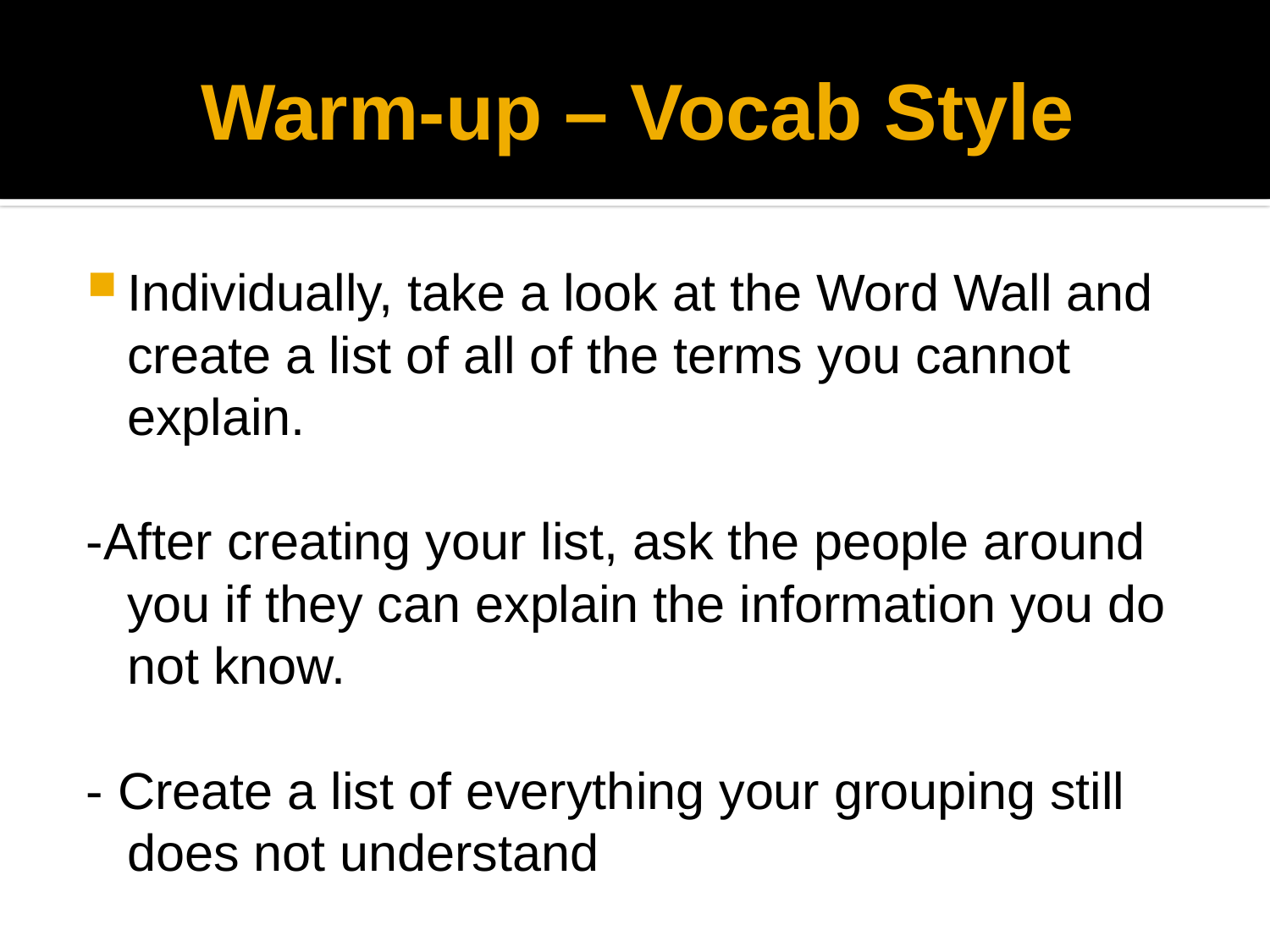

# Warm-up – Vocab Style
Individually, take a look at the Word Wall and create a list of all of the terms you cannot explain.

-After creating your list, ask the people around you if they can explain the information you do not know.

- Create a list of everything your grouping still does not understand